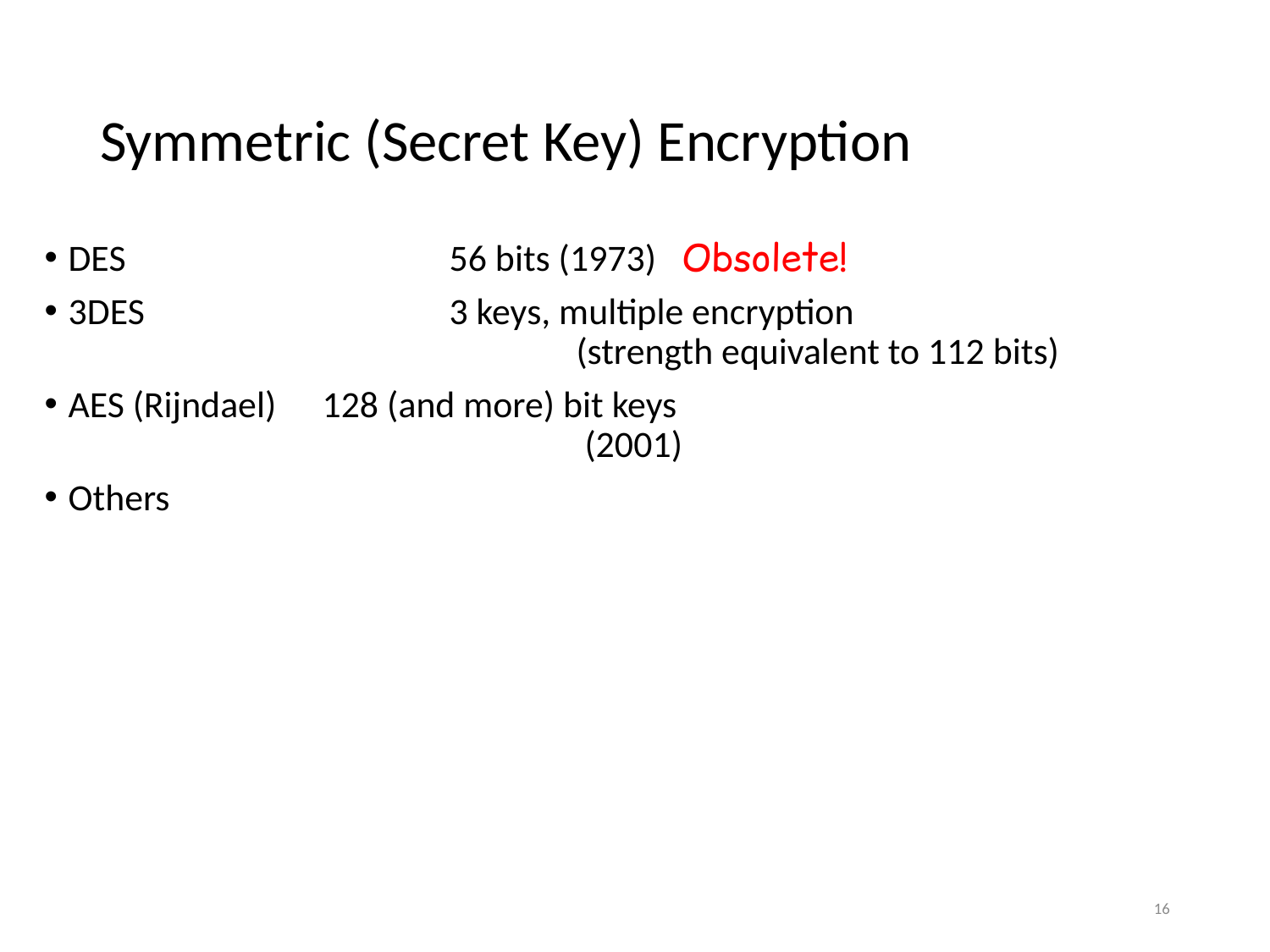

# Symmetric (Secret Key) Encryption
DES			56 bits (1973)   Obsolete!
3DES			3 keys, multiple encryption
				(strength equivalent to 112 bits)
AES (Rijndael)	128 (and more) bit keys
				 (2001)
Others
16